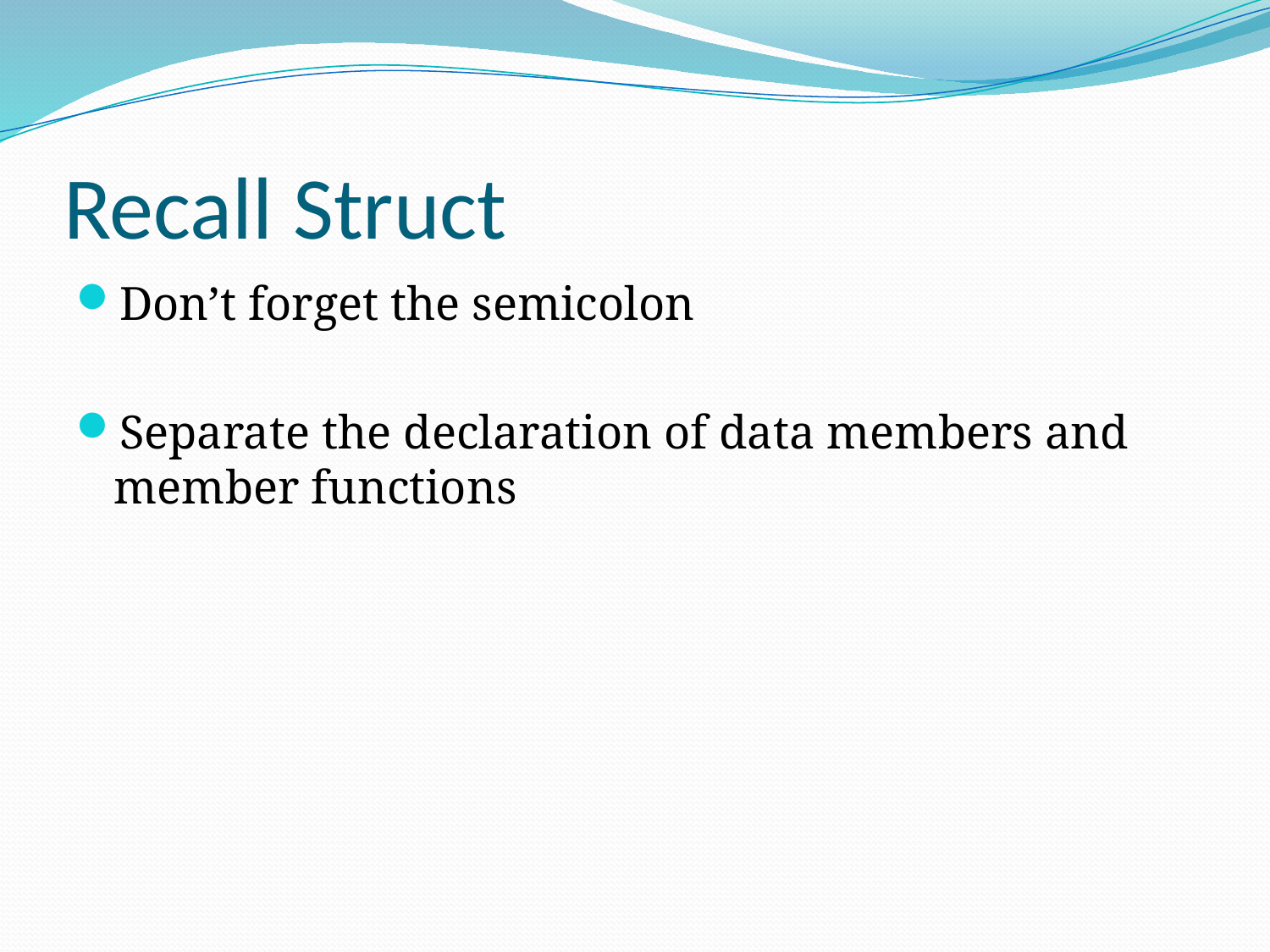

# Recall Struct
Don’t forget the semicolon

Separate the declaration of data members and member functions